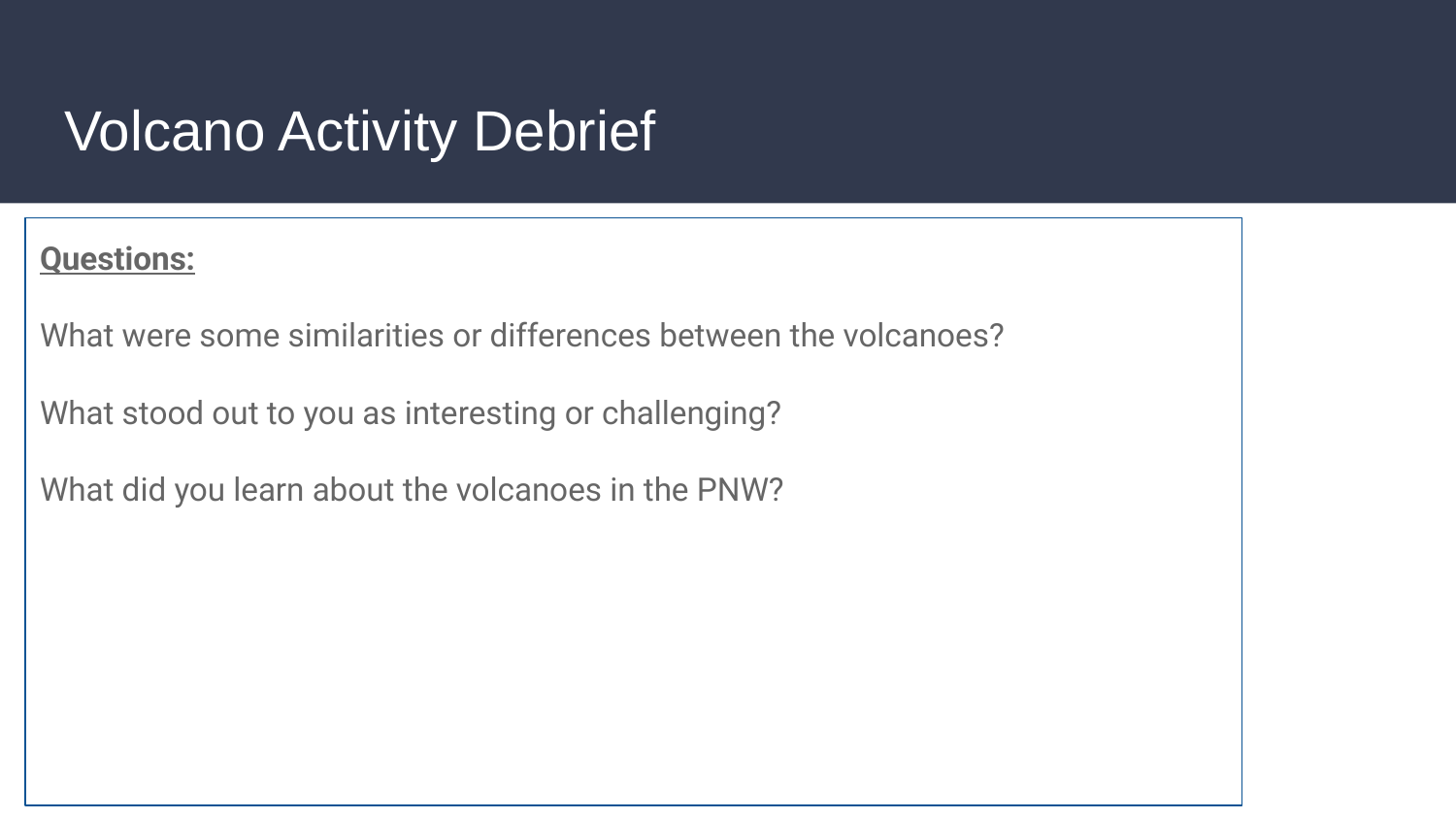

# Volcano Activity Debrief
Questions:
What were some similarities or differences between the volcanoes?
What stood out to you as interesting or challenging?
What did you learn about the volcanoes in the PNW?